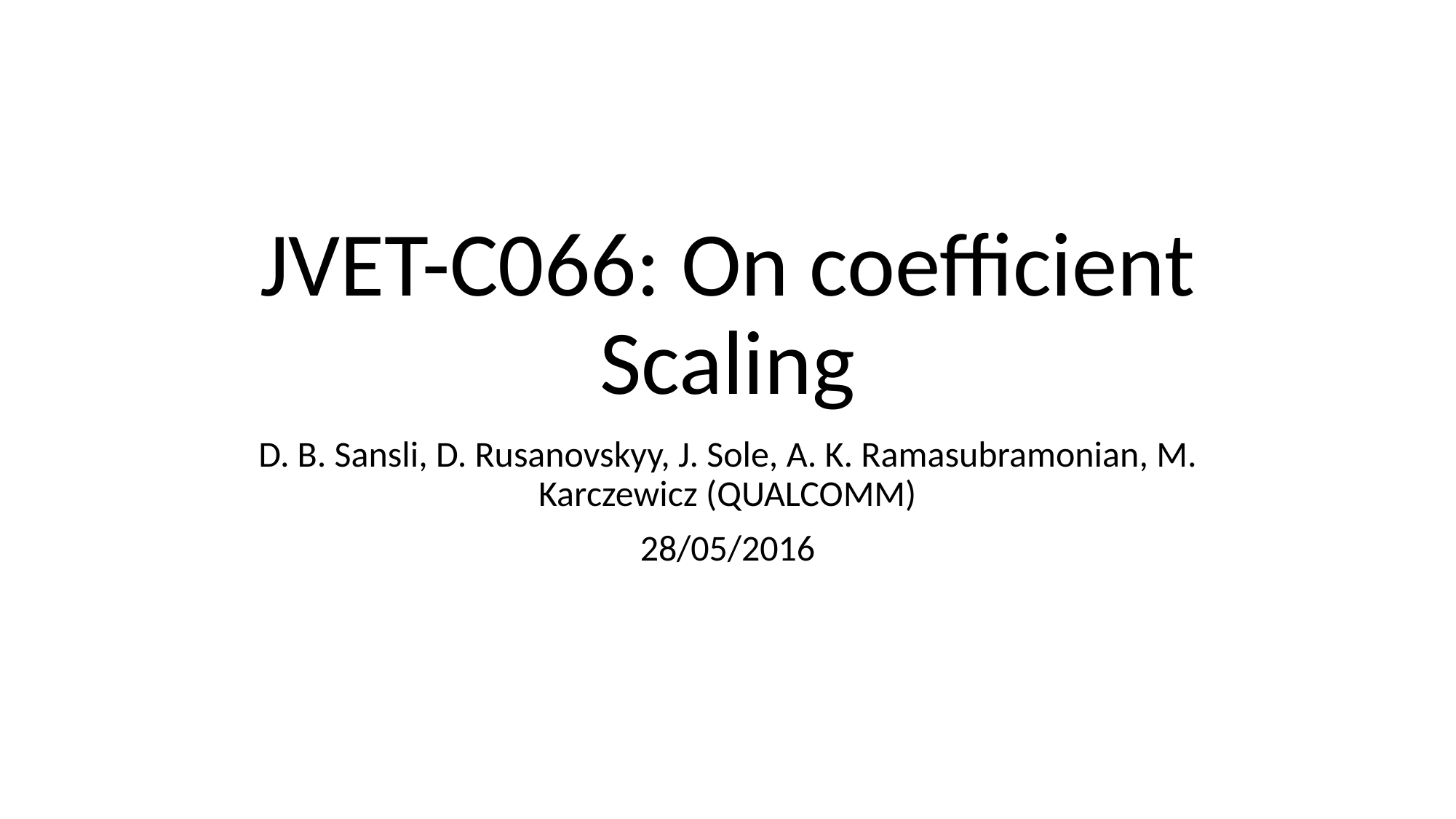

# JVET-C066: On coefficient Scaling
D. B. Sansli, D. Rusanovskyy, J. Sole, A. K. Ramasubramonian, M. Karczewicz (QUALCOMM)
28/05/2016